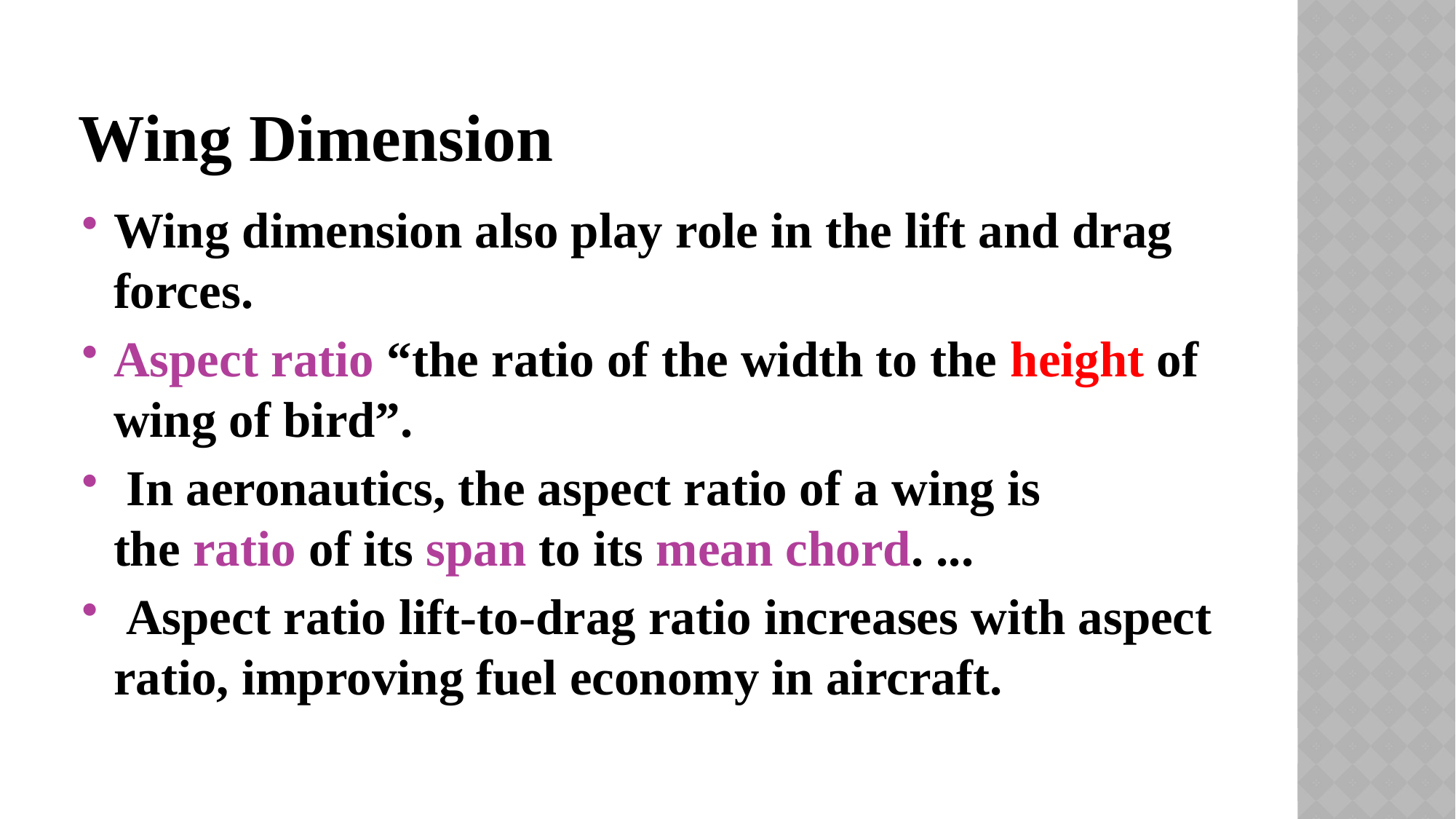

# Wing Dimension
Wing dimension also play role in the lift and drag forces.
Aspect ratio “the ratio of the width to the height of wing of bird”.
 In aeronautics, the aspect ratio of a wing is the ratio of its span to its mean chord. ...
 Aspect ratio lift-to-drag ratio increases with aspect ratio, improving fuel economy in aircraft.